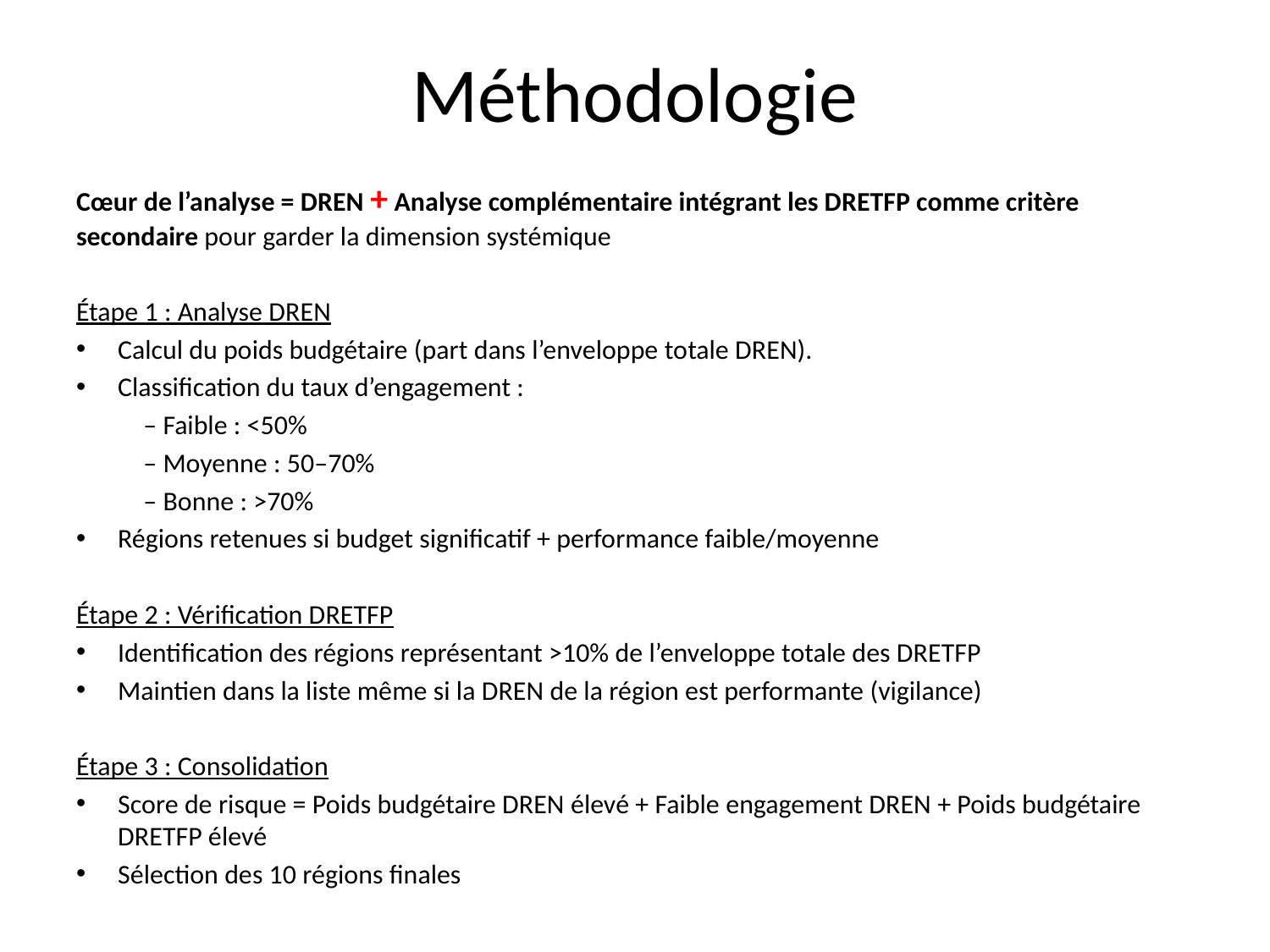

# Méthodologie
Cœur de l’analyse = DREN + Analyse complémentaire intégrant les DRETFP comme critère secondaire pour garder la dimension systémique

Étape 1 : Analyse DREN
Calcul du poids budgétaire (part dans l’enveloppe totale DREN).
Classification du taux d’engagement :
	 – Faible : <50%
	 – Moyenne : 50–70%
	 – Bonne : >70%
Régions retenues si budget significatif + performance faible/moyenne

Étape 2 : Vérification DRETFP
Identification des régions représentant >10% de l’enveloppe totale des DRETFP
Maintien dans la liste même si la DREN de la région est performante (vigilance)

Étape 3 : Consolidation
Score de risque = Poids budgétaire DREN élevé + Faible engagement DREN + Poids budgétaire DRETFP élevé
Sélection des 10 régions finales